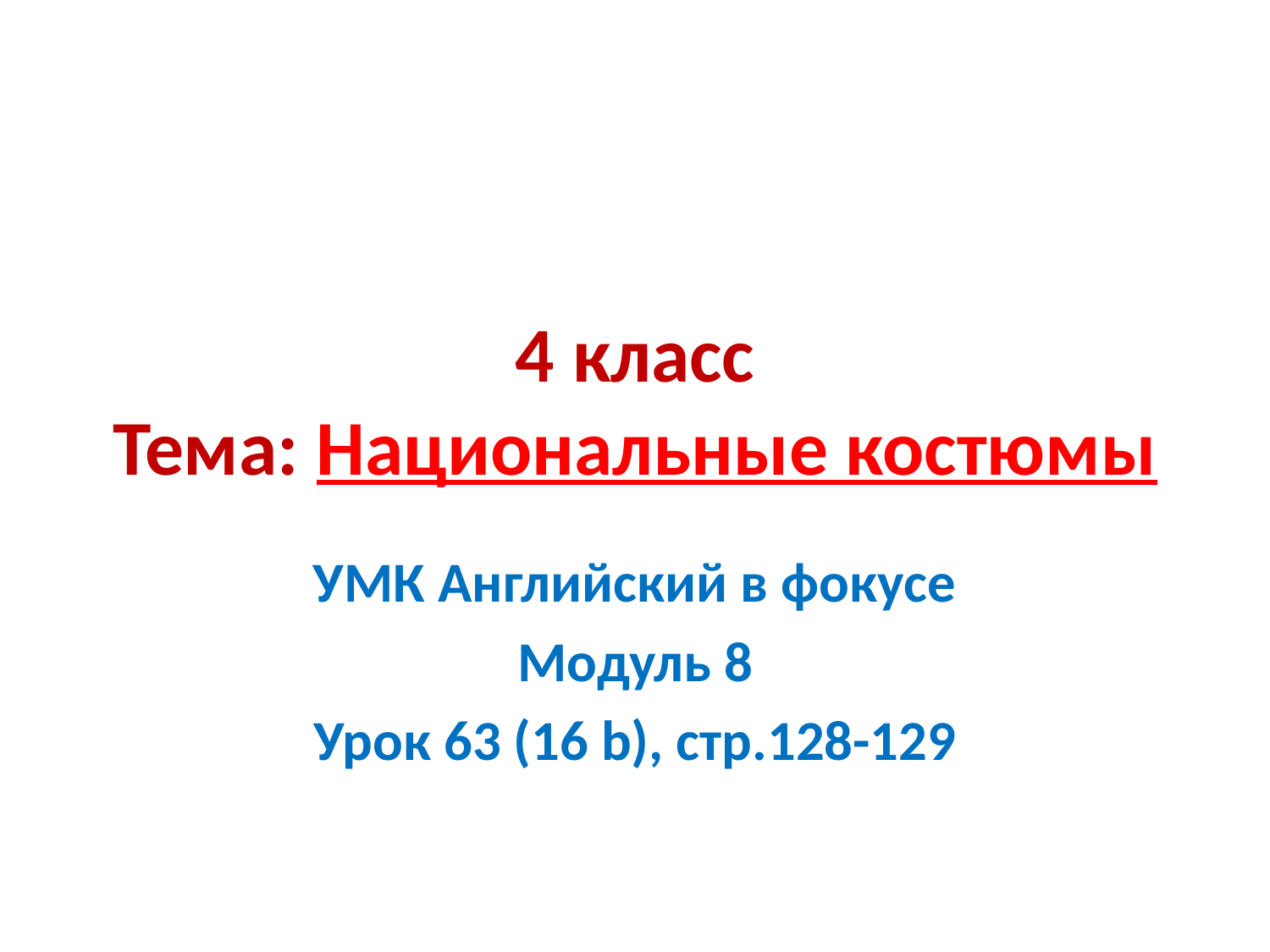

# 4 класс Тема: Национальные костюмы
УМК Английский в фокусе
Модуль 8
Урок 63 (16 b), стр.128-129